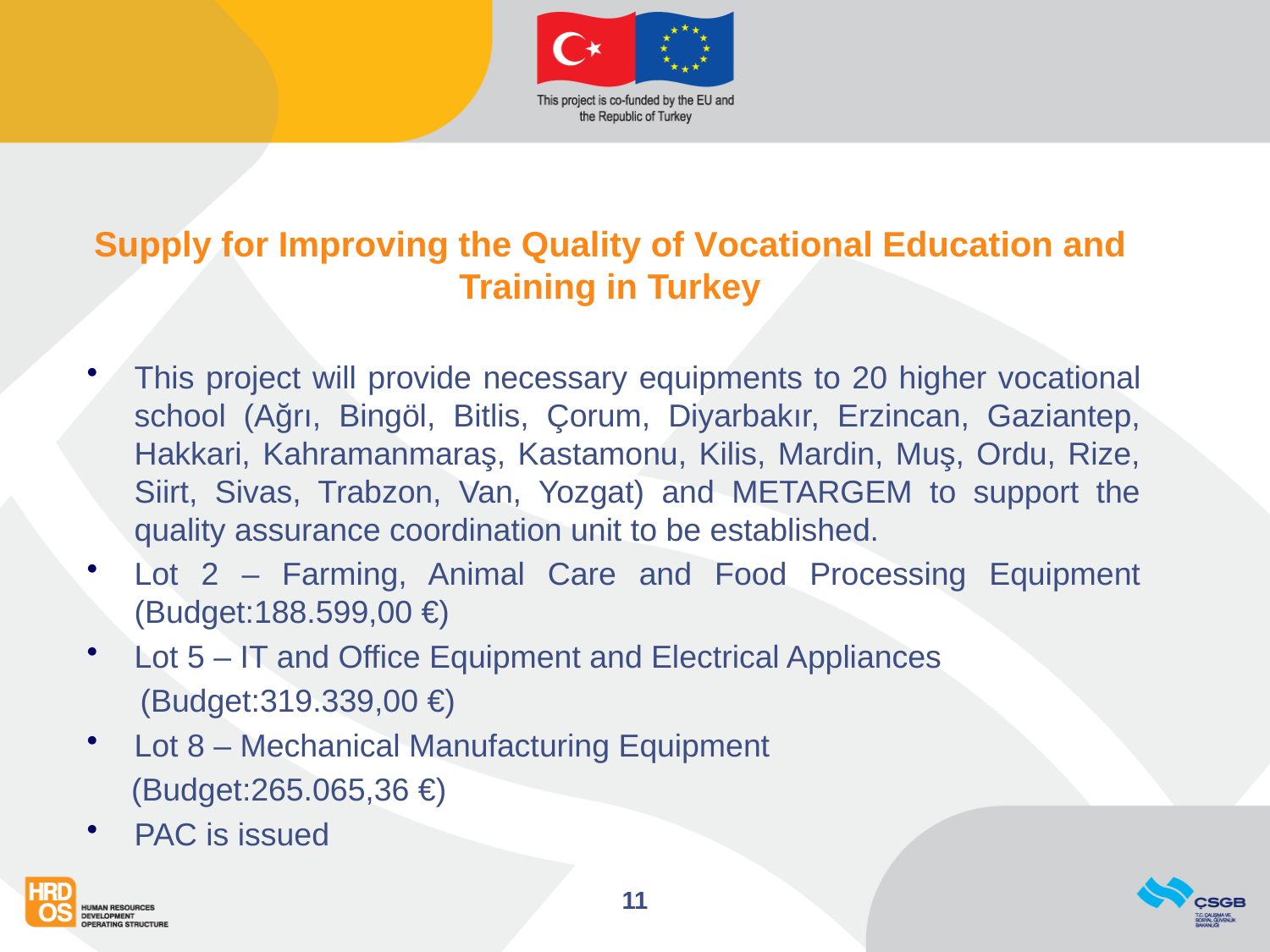

# Supply for Improving the Quality of Vocational Education and Training in Turkey

This project will provide necessary equipments to 20 higher vocational school (Ağrı, Bingöl, Bitlis, Çorum, Diyarbakır, Erzincan, Gaziantep, Hakkari, Kahramanmaraş, Kastamonu, Kilis, Mardin, Muş, Ordu, Rize, Siirt, Sivas, Trabzon, Van, Yozgat) and METARGEM to support the quality assurance coordination unit to be established.
Lot 2 – Farming, Animal Care and Food Processing Equipment (Budget:188.599,00 €)
Lot 5 – IT and Office Equipment and Electrical Appliances
      (Budget:319.339,00 €)
Lot 8 – Mechanical Manufacturing Equipment
     (Budget:265.065,36 €)
PAC is issued

11